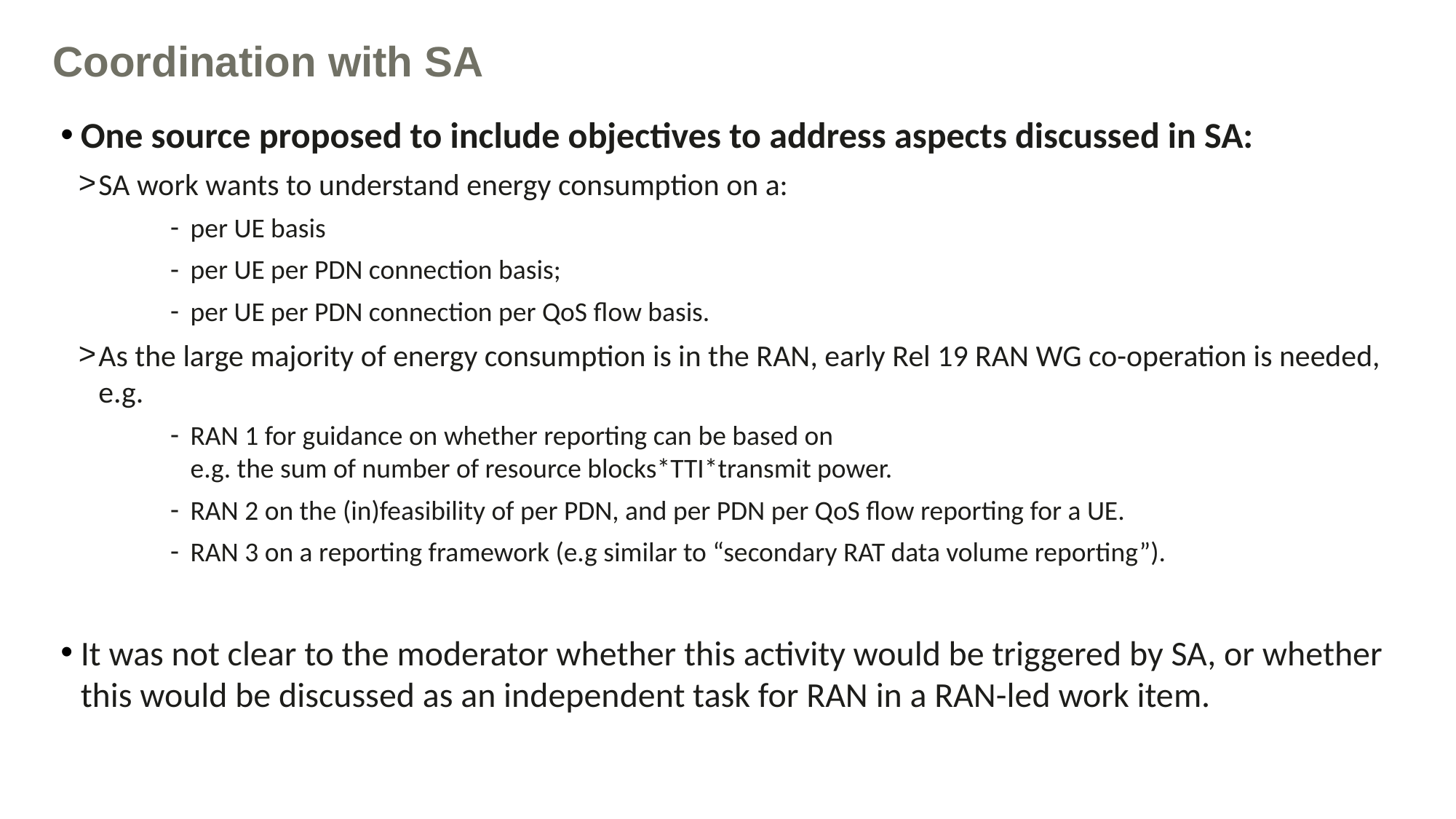

Coordination with SA
One source proposed to include objectives to address aspects discussed in SA:
SA work wants to understand energy consumption on a:
per UE basis
per UE per PDN connection basis;
per UE per PDN connection per QoS flow basis.
As the large majority of energy consumption is in the RAN, early Rel 19 RAN WG co-operation is needed, e.g.
RAN 1 for guidance on whether reporting can be based on
	e.g. the sum of number of resource blocks*TTI*transmit power.
RAN 2 on the (in)feasibility of per PDN, and per PDN per QoS flow reporting for a UE.
RAN 3 on a reporting framework (e.g similar to “secondary RAT data volume reporting”).

It was not clear to the moderator whether this activity would be triggered by SA, or whether this would be discussed as an independent task for RAN in a RAN-led work item.